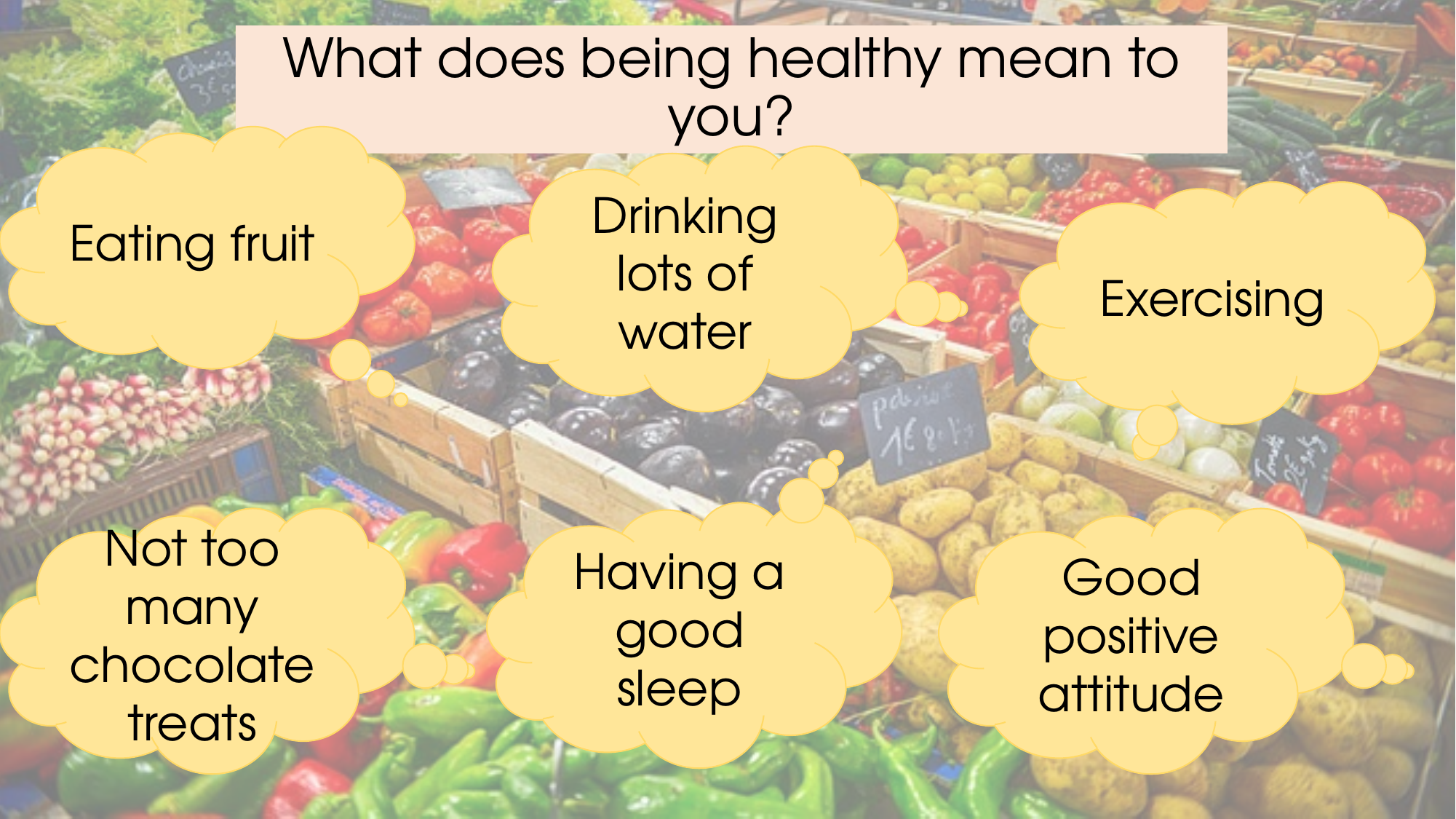

What does being healthy mean to you?
Eating fruit
Drinking lots of water
Exercising
Having a good sleep
Not too many chocolate treats
Good positive attitude